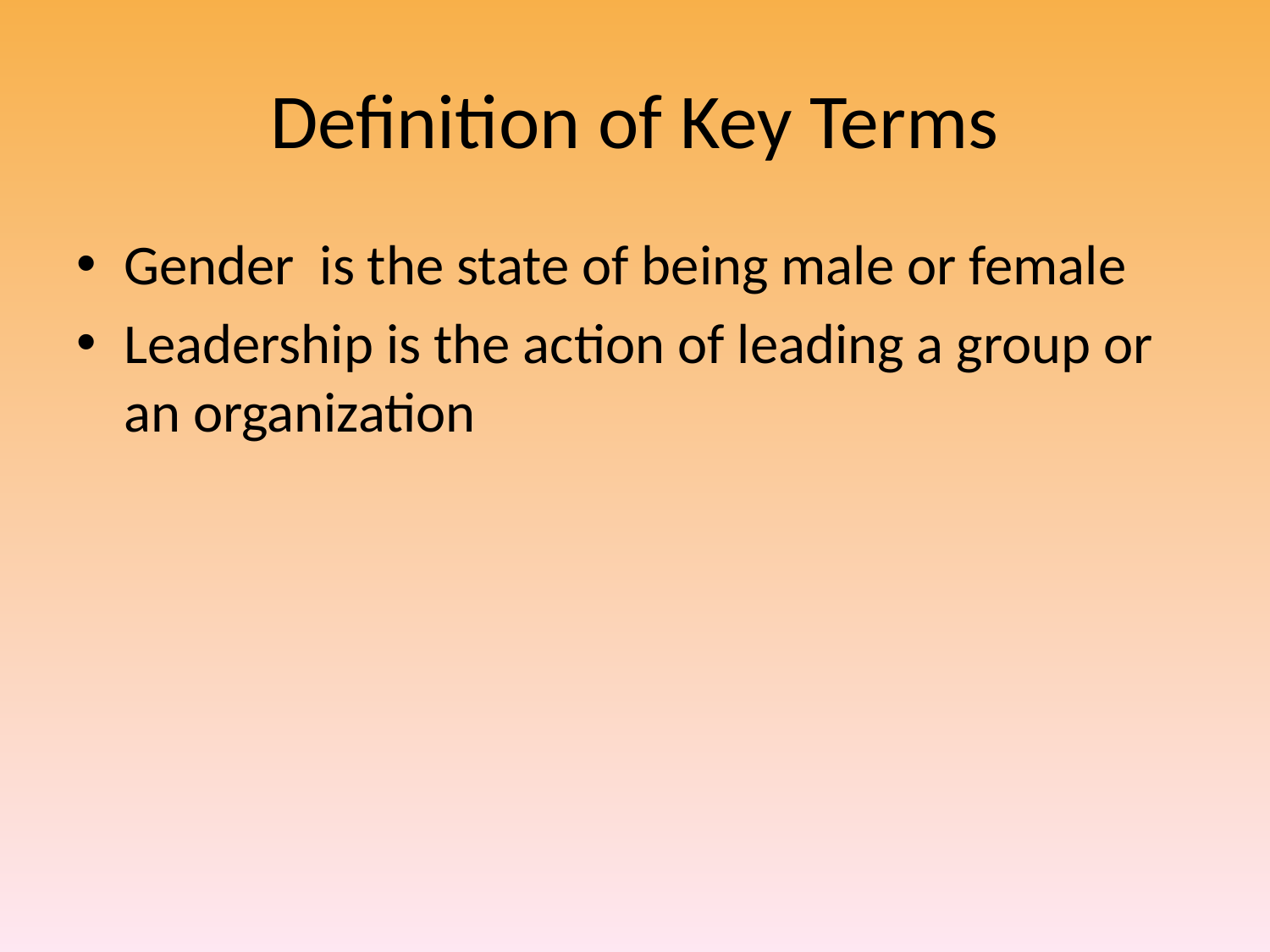

# Definition of Key Terms
Gender  is the state of being male or female
Leadership is the action of leading a group or an organization